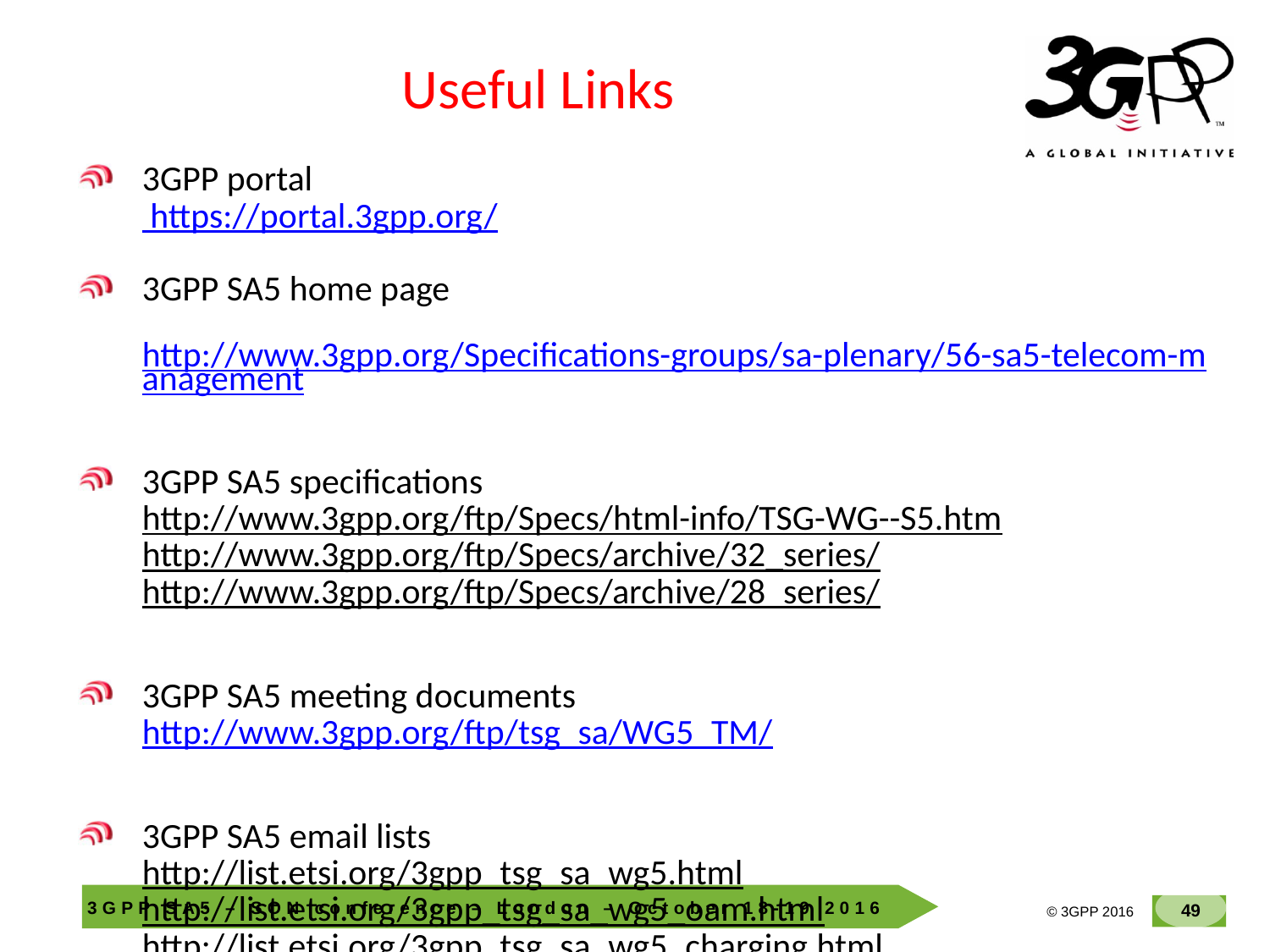

Useful Links

3GPP portal
	 https://portal.3gpp.org/

3GPP SA5 home page
	http://www.3gpp.org/Specifications-groups/sa-plenary/56-sa5-telecom-management

3GPP SA5 specifications
http://www.3gpp.org/ftp/Specs/html-info/TSG-WG--S5.htm
http://www.3gpp.org/ftp/Specs/archive/32_series/
http://www.3gpp.org/ftp/Specs/archive/28_series/

3GPP SA5 meeting documents
	http://www.3gpp.org/ftp/tsg_sa/WG5_TM/

3GPP SA5 email lists
http://list.etsi.org/3gpp_tsg_sa_wg5.html
http://list.etsi.org/3gpp_tsg_sa_wg5_oam.html
http://list.etsi.org/3gpp_tsg_sa_wg5_charging.html